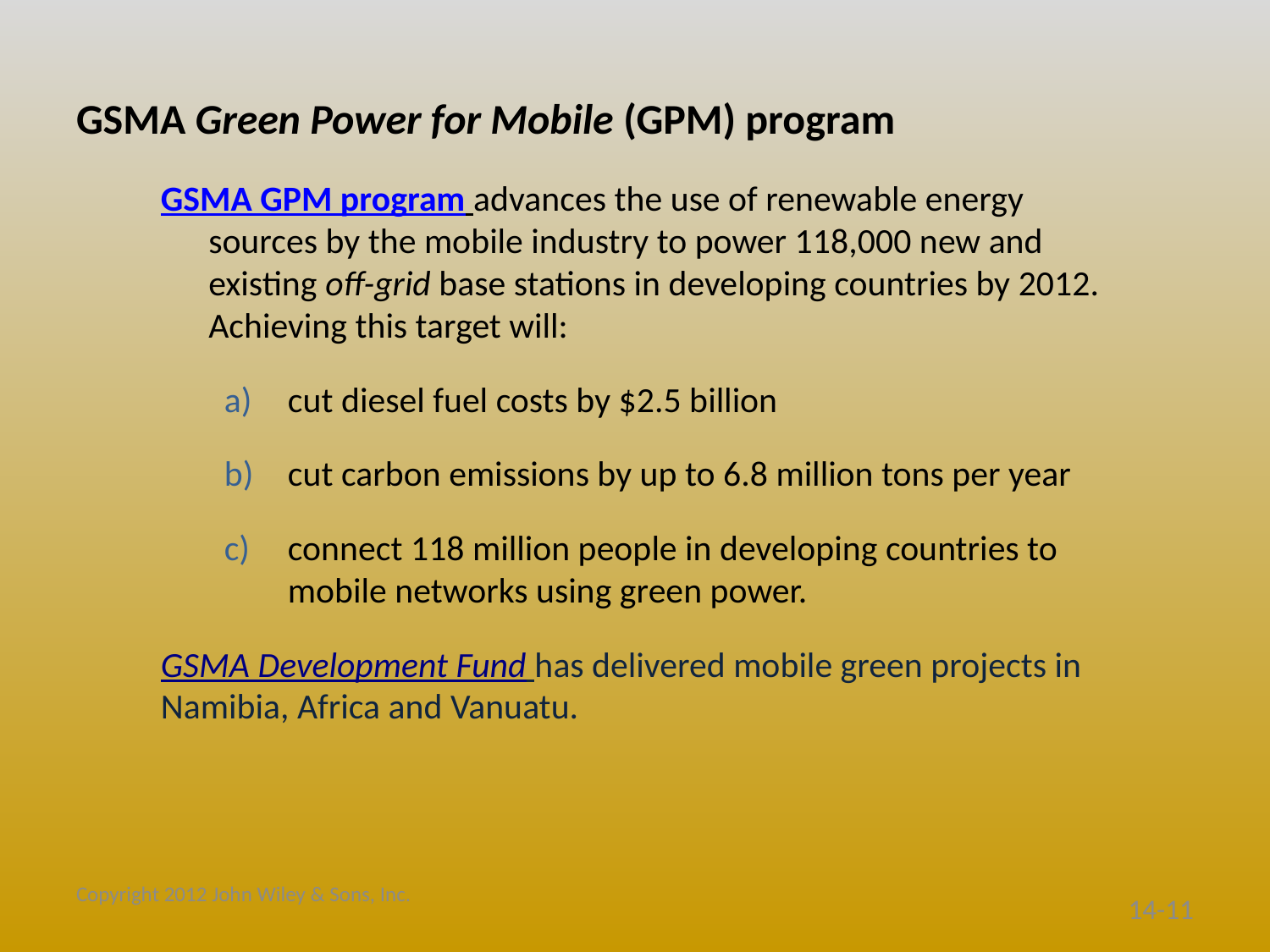

# GSMA Green Power for Mobile (GPM) program
GSMA GPM program advances the use of renewable energy sources by the mobile industry to power 118,000 new and existing off-grid base stations in developing countries by 2012.  Achieving this target will:
cut diesel fuel costs by $2.5 billion
cut carbon emissions by up to 6.8 million tons per year
connect 118 million people in developing countries to mobile networks using green power.
GSMA Development Fund has delivered mobile green projects in Namibia, Africa and Vanuatu.
Copyright 2012 John Wiley & Sons, Inc.
14-11